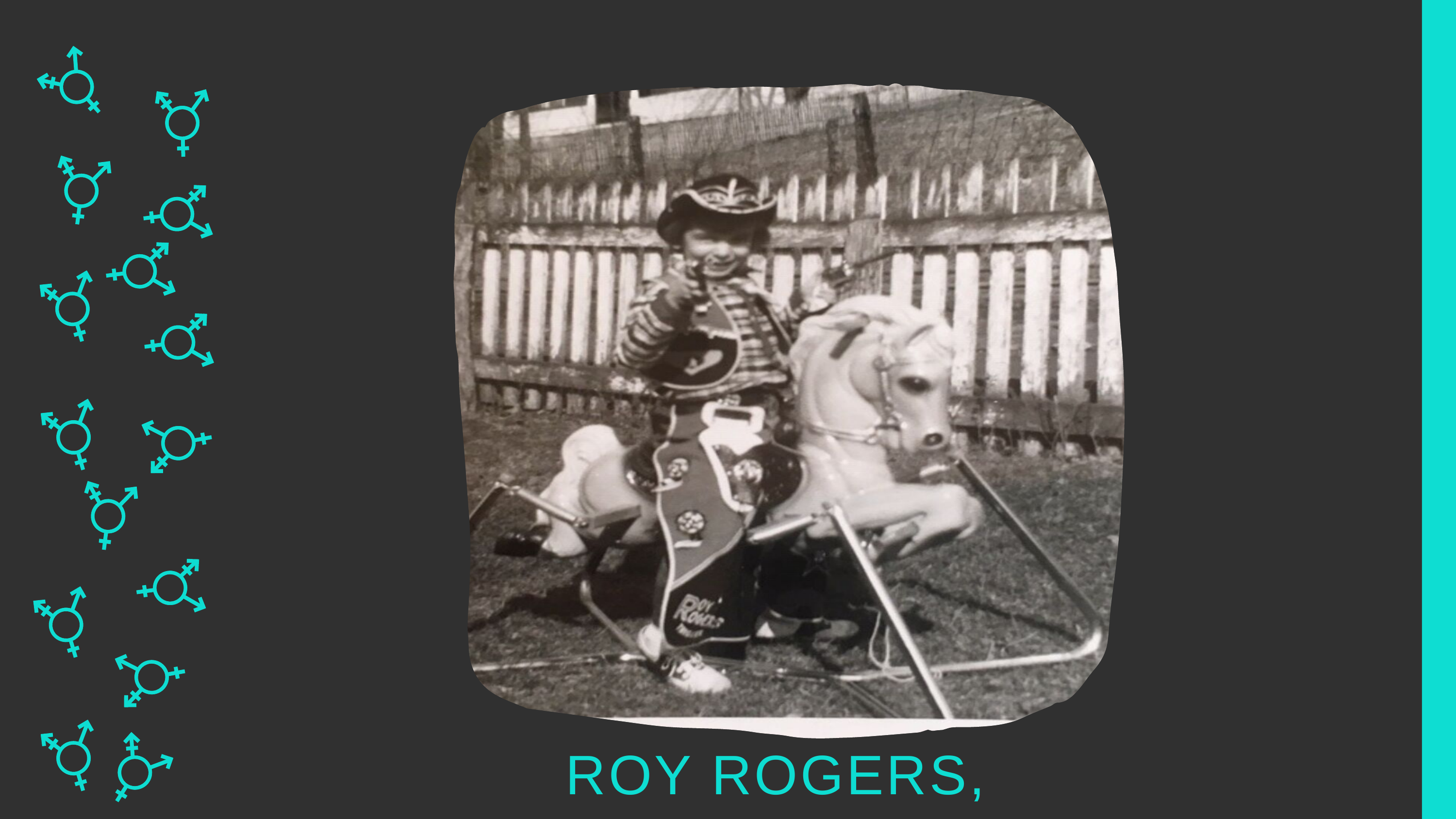

THE BIG PICTURE

ROY ROGERS, AGE 5